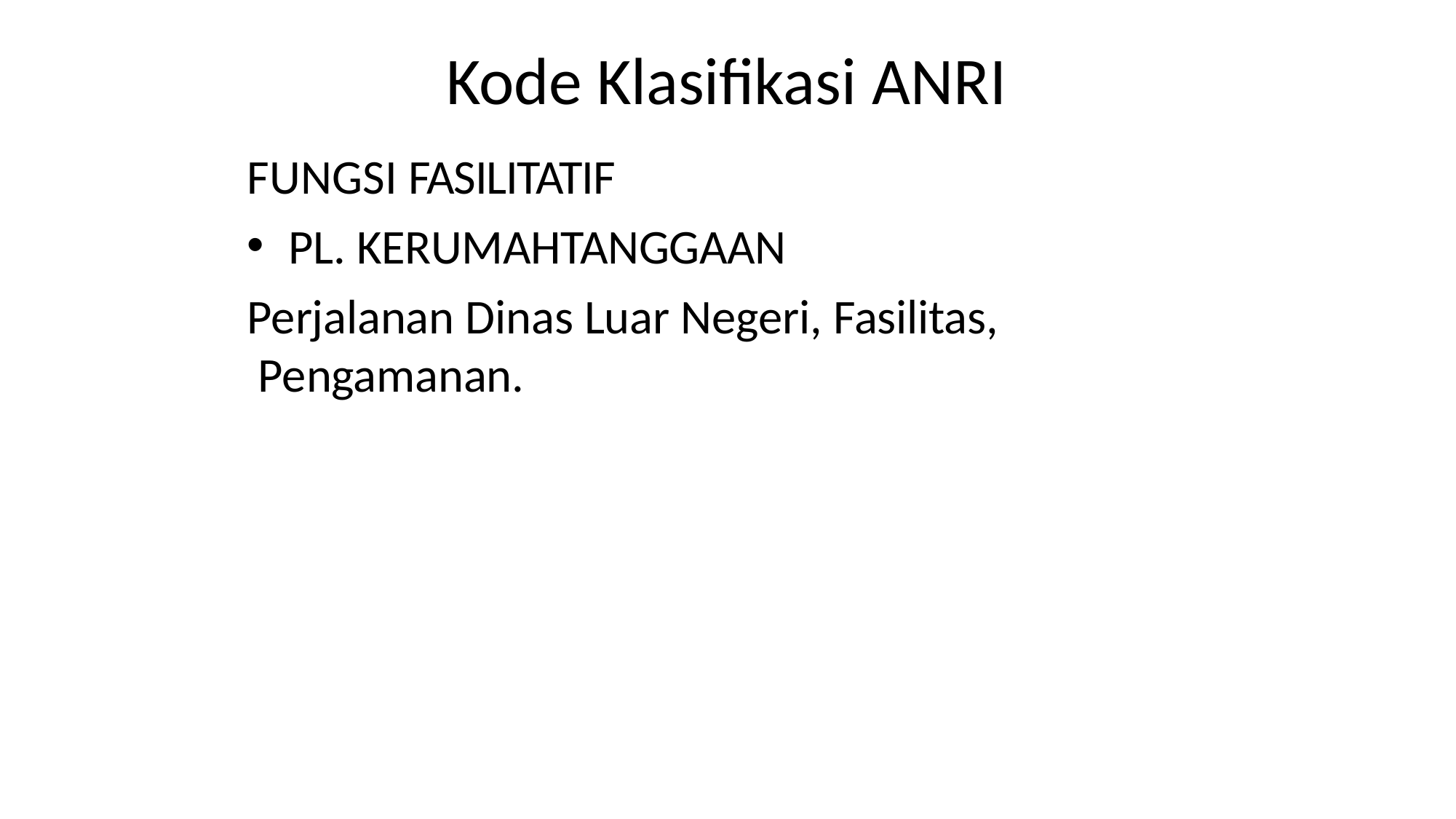

# Kode Klasifikasi ANRI
FUNGSI FASILITATIF
PL. KERUMAHTANGGAAN
Perjalanan Dinas Luar Negeri, Fasilitas,  Pengamanan.